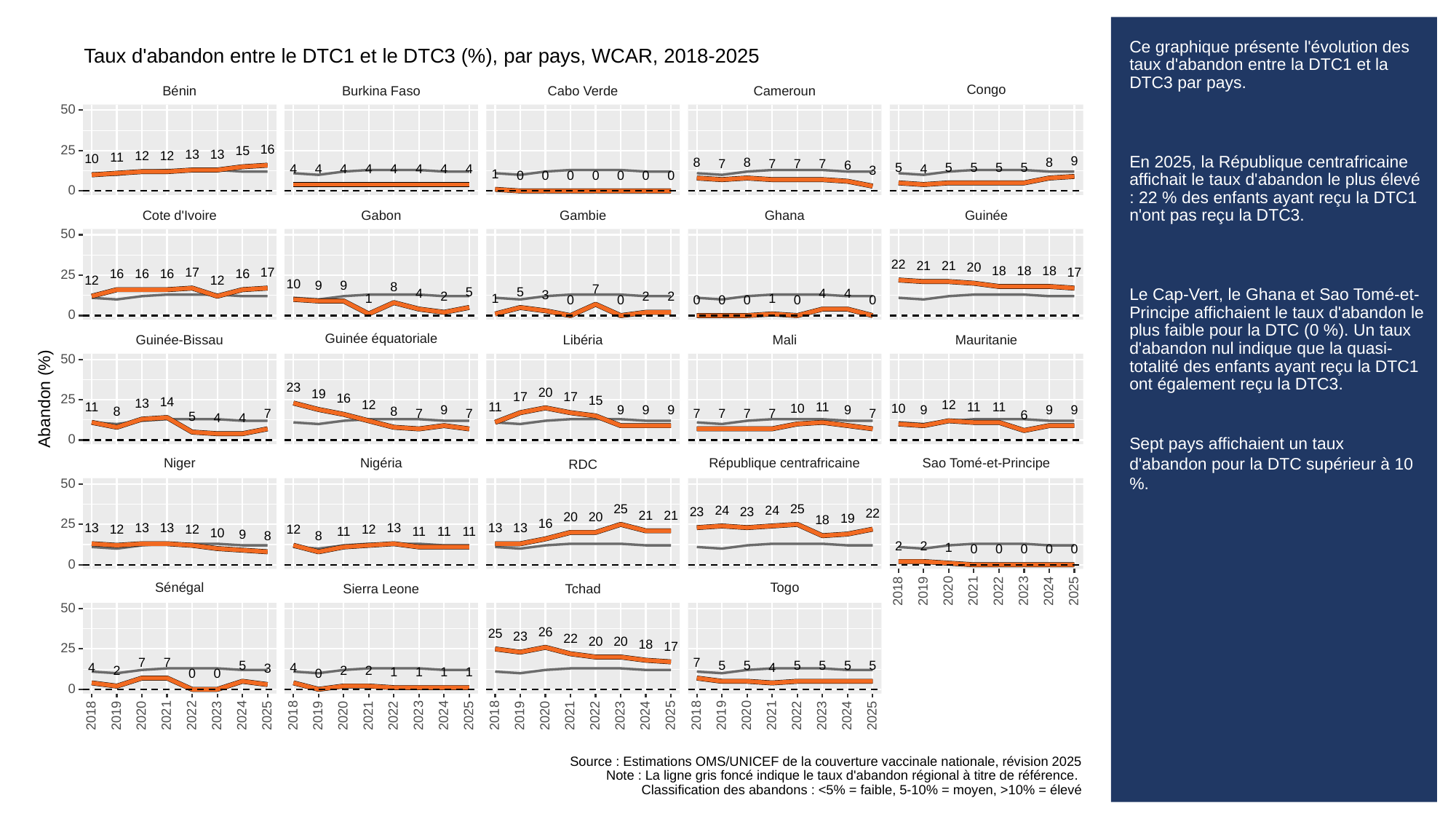

# Ce graphique présente l'évolution des taux d'abandon entre la DTC1 et la DTC3 par pays.

En 2025, la République centrafricaine affichait le taux d'abandon le plus élevé : 22 % des enfants ayant reçu la DTC1 n'ont pas reçu la DTC3.

Le Cap-Vert, le Ghana et Sao Tomé-et-Principe affichaient le taux d'abandon le plus faible pour la DTC (0 %). Un taux d'abandon nul indique que la quasi-totalité des enfants ayant reçu la DTC1 ont également reçu la DTC3.

Sept pays affichaient un taux d'abandon pour la DTC supérieur à 10 %.

Taux d'abandon entre le DTC1 et le DTC3 (%), par pays, WCAR, 2018-2025
Congo
Cabo Verde
Cameroun
Bénin
Burkina Faso

50

16
25
15
13
13

12
12
11
10
9
8
8
8
7
7
7
7
6
5
5
5
5
5
4
4
4
4
4
4
4
4
4

3
1

0
0
0
0
0
0
0

0

Cote d'Ivoire
Gabon
Gambie
Ghana
Guinée

50

22
21
21
20
18
18
18
17
17
17
16
16
16
16
25

12
12
10

9
9
8
7
5
5

4
4
4
3
2
2
2
1
1
1

0
0
0
0
0
0
0

0

Guinée équatoriale
Guinée-Bissau
Libéria
Mali
Mauritanie

50

23
20
19
Abandon (%)
17
17
16
25
15
14
13

12
12
11
11
11
11
11

10
10
9
9
9
9
9
9
9
9
8
8

7
7
7
7
7
7
7
7
6
5
4
4

0

Nigéria
République centrafricaine
Sao Tomé-et-Principe
Niger
RDC

50

25
25
24
24
23
23
22
21
21
20
20
19
18
16
25
13
13
13
13
13
13

12
12
12
12
11
11
11
11
10
9
8
8
2
2
1

0
0
0
0
0
0

Sénégal
Togo
Sierra Leone
Tchad
2023
2018
2019
2020
2021
2022
2024
2025

50

26

25
23
22
20
20
18
17
25

7
7
7
5
5
5
5
5
5
5
4
4
4
3
2
2
2
1
1
1
1

0
0
0

0

2023
2023
2023
2023
2018
2019
2020
2021
2022
2024
2025
2018
2019
2020
2021
2022
2024
2025
2018
2019
2020
2021
2022
2024
2025
2018
2019
2020
2021
2022
2024
2025
Source : Estimations OMS/UNICEF de la couverture vaccinale nationale, révision 2025
Note : La ligne gris foncé indique le taux d'abandon régional à titre de référence.
Classification des abandons : <5% = faible, 5-10% = moyen, >10% = élevé